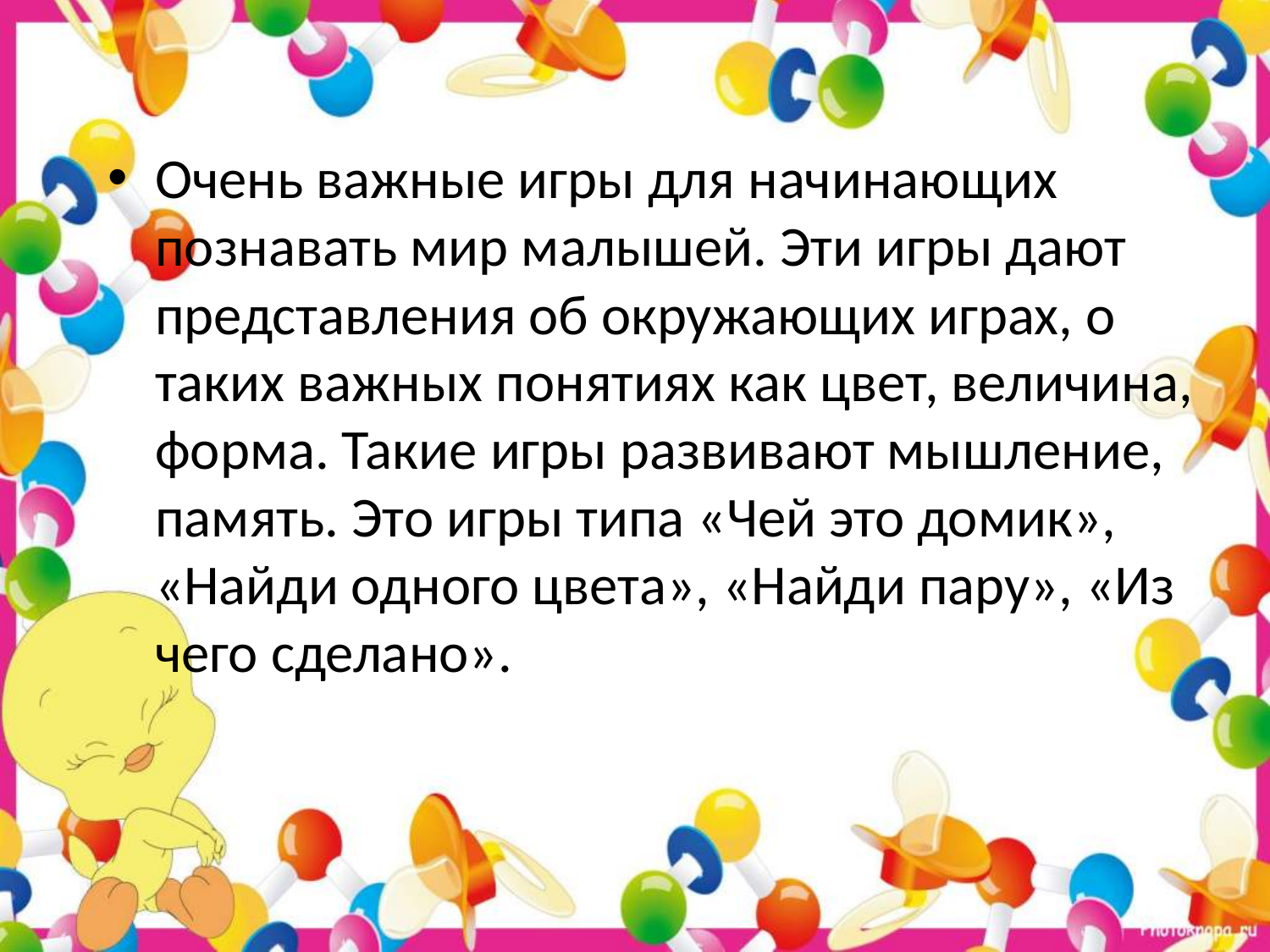

Очень важные игры для начинающих познавать мир малышей. Эти игры дают представления об окружающих играх, о таких важных понятиях как цвет, величина, форма. Такие игры развивают мышление, память. Это игры типа «Чей это домик», «Найди одного цвета», «Найди пару», «Из чего сделано».